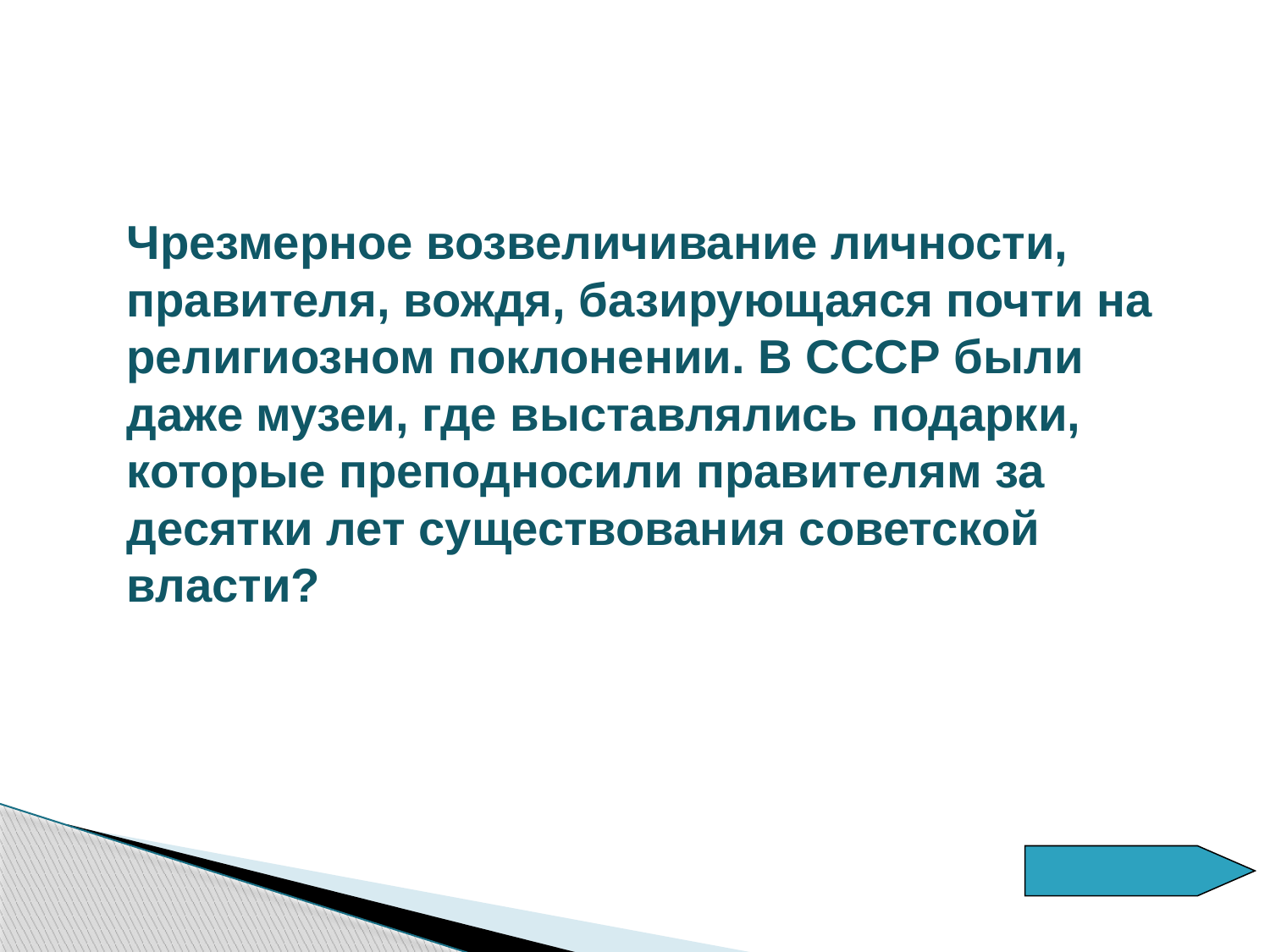

Чрезмерное возвеличивание личности, правителя, вождя, базирующаяся почти на религиозном поклонении. В СССР были даже музеи, где выставлялись подарки, которые преподносили правителям за десятки лет существования советской власти?